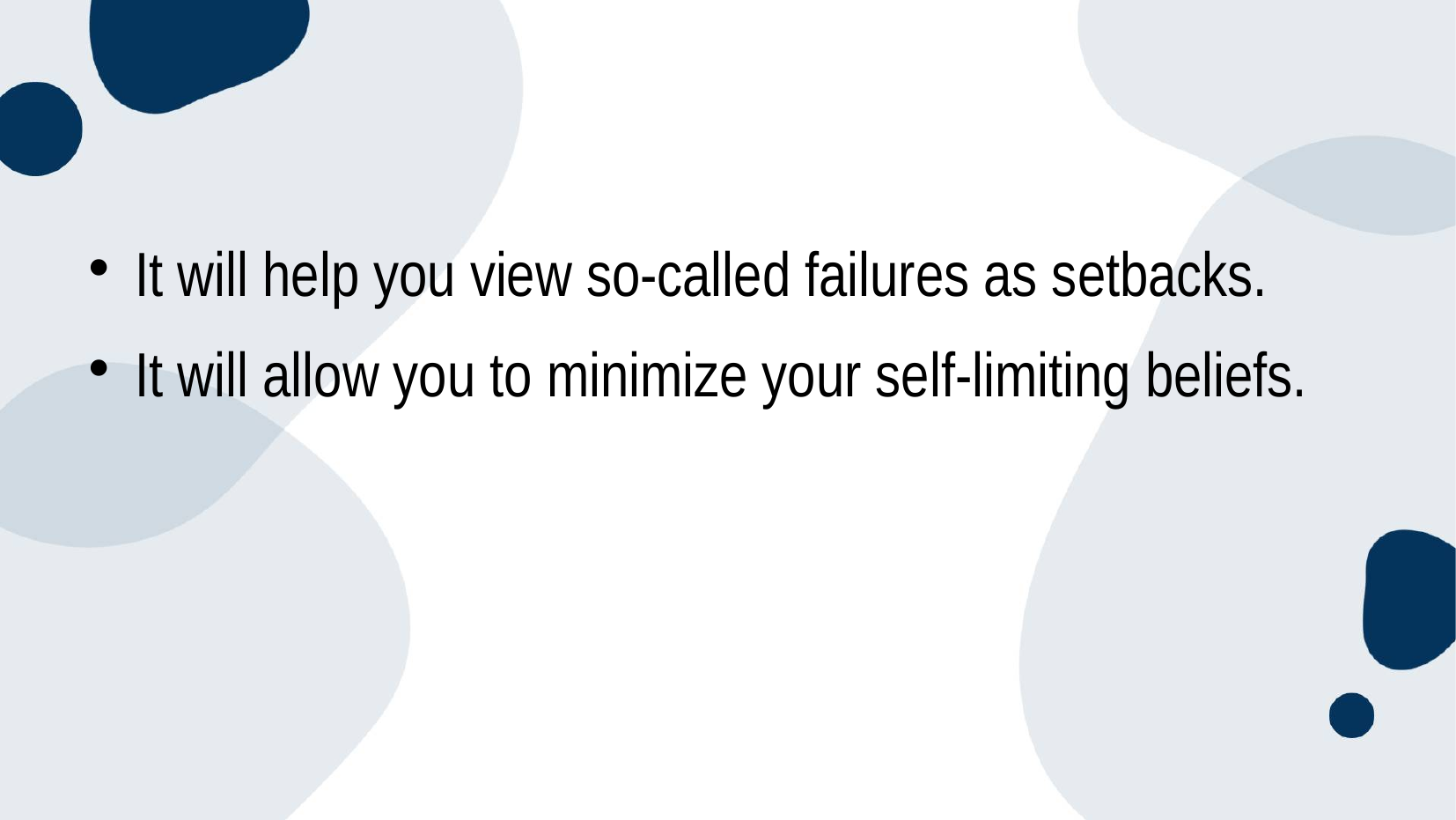

#
It will help you view so-called failures as setbacks.
It will allow you to minimize your self-limiting beliefs.